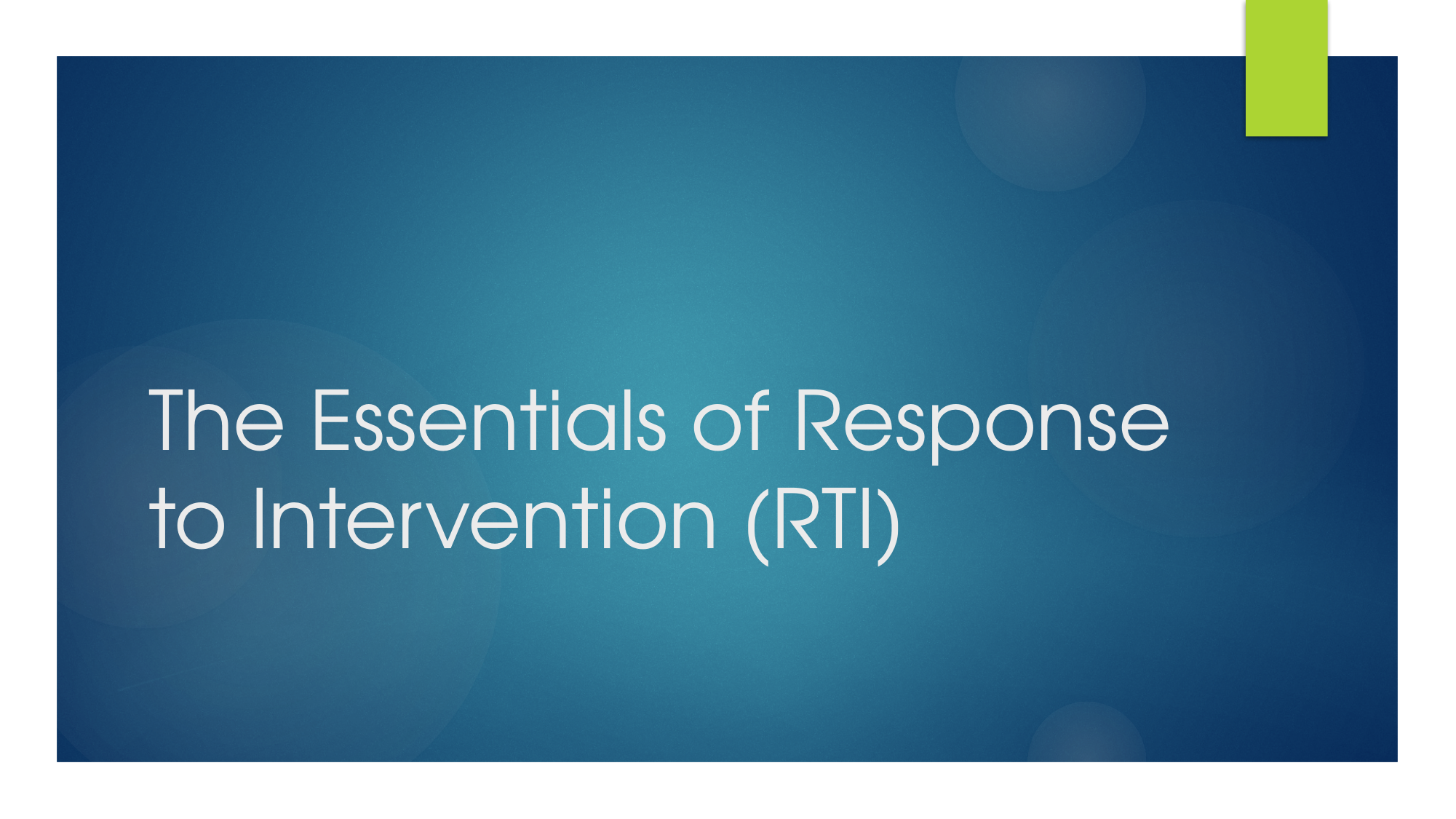

# The Essentials of Response to Intervention (RTI)